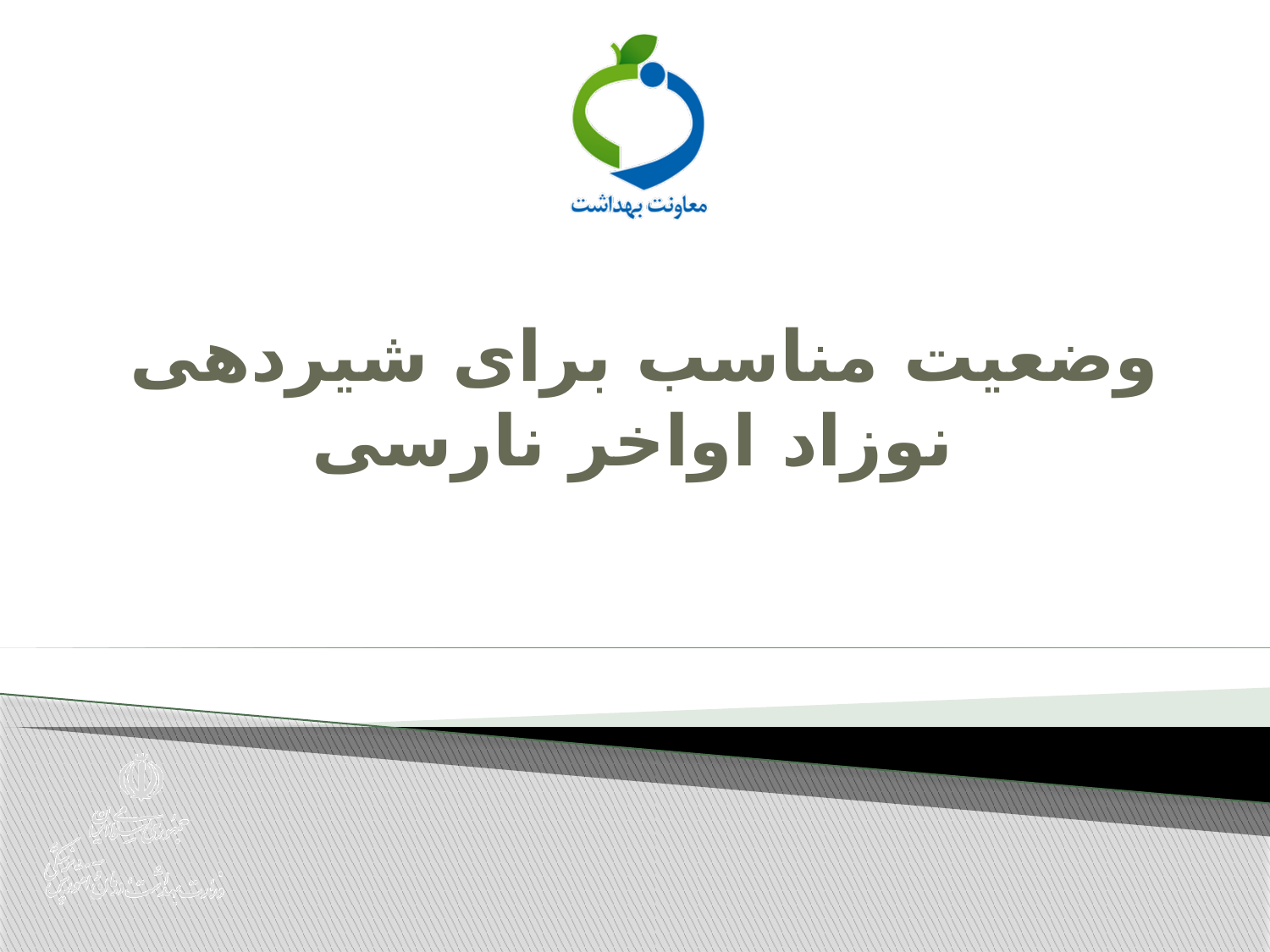

# وضعیت مناسب برای شیردهی نوزاد اواخر نارسی